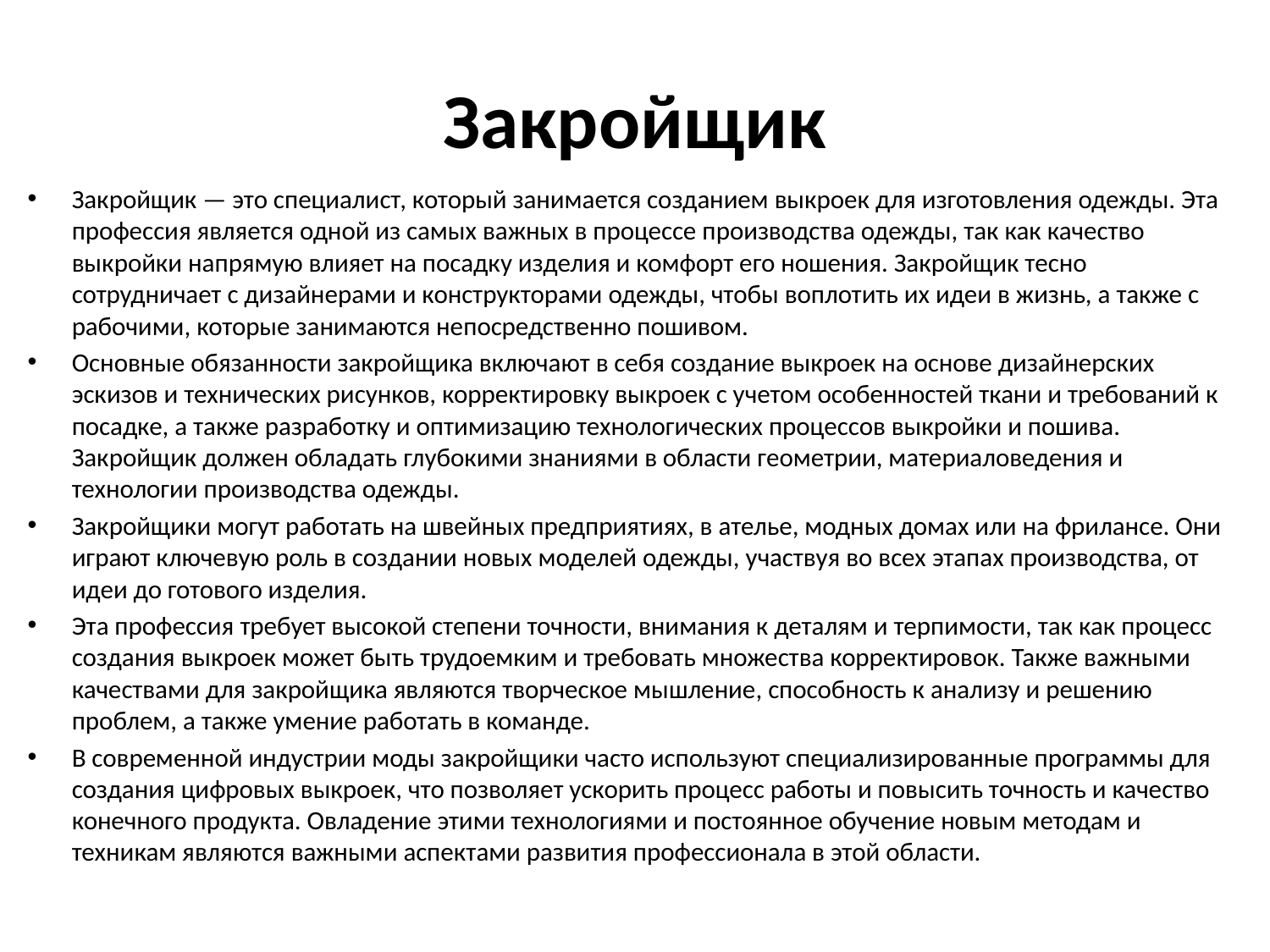

# Закройщик
Закройщик — это специалист, который занимается созданием выкроек для изготовления одежды. Эта профессия является одной из самых важных в процессе производства одежды, так как качество выкройки напрямую влияет на посадку изделия и комфорт его ношения. Закройщик тесно сотрудничает с дизайнерами и конструкторами одежды, чтобы воплотить их идеи в жизнь, а также с рабочими, которые занимаются непосредственно пошивом.
Основные обязанности закройщика включают в себя создание выкроек на основе дизайнерских эскизов и технических рисунков, корректировку выкроек с учетом особенностей ткани и требований к посадке, а также разработку и оптимизацию технологических процессов выкройки и пошива. Закройщик должен обладать глубокими знаниями в области геометрии, материаловедения и технологии производства одежды.
Закройщики могут работать на швейных предприятиях, в ателье, модных домах или на фрилансе. Они играют ключевую роль в создании новых моделей одежды, участвуя во всех этапах производства, от идеи до готового изделия.
Эта профессия требует высокой степени точности, внимания к деталям и терпимости, так как процесс создания выкроек может быть трудоемким и требовать множества корректировок. Также важными качествами для закройщика являются творческое мышление, способность к анализу и решению проблем, а также умение работать в команде.
В современной индустрии моды закройщики часто используют специализированные программы для создания цифровых выкроек, что позволяет ускорить процесс работы и повысить точность и качество конечного продукта. Овладение этими технологиями и постоянное обучение новым методам и техникам являются важными аспектами развития профессионала в этой области.